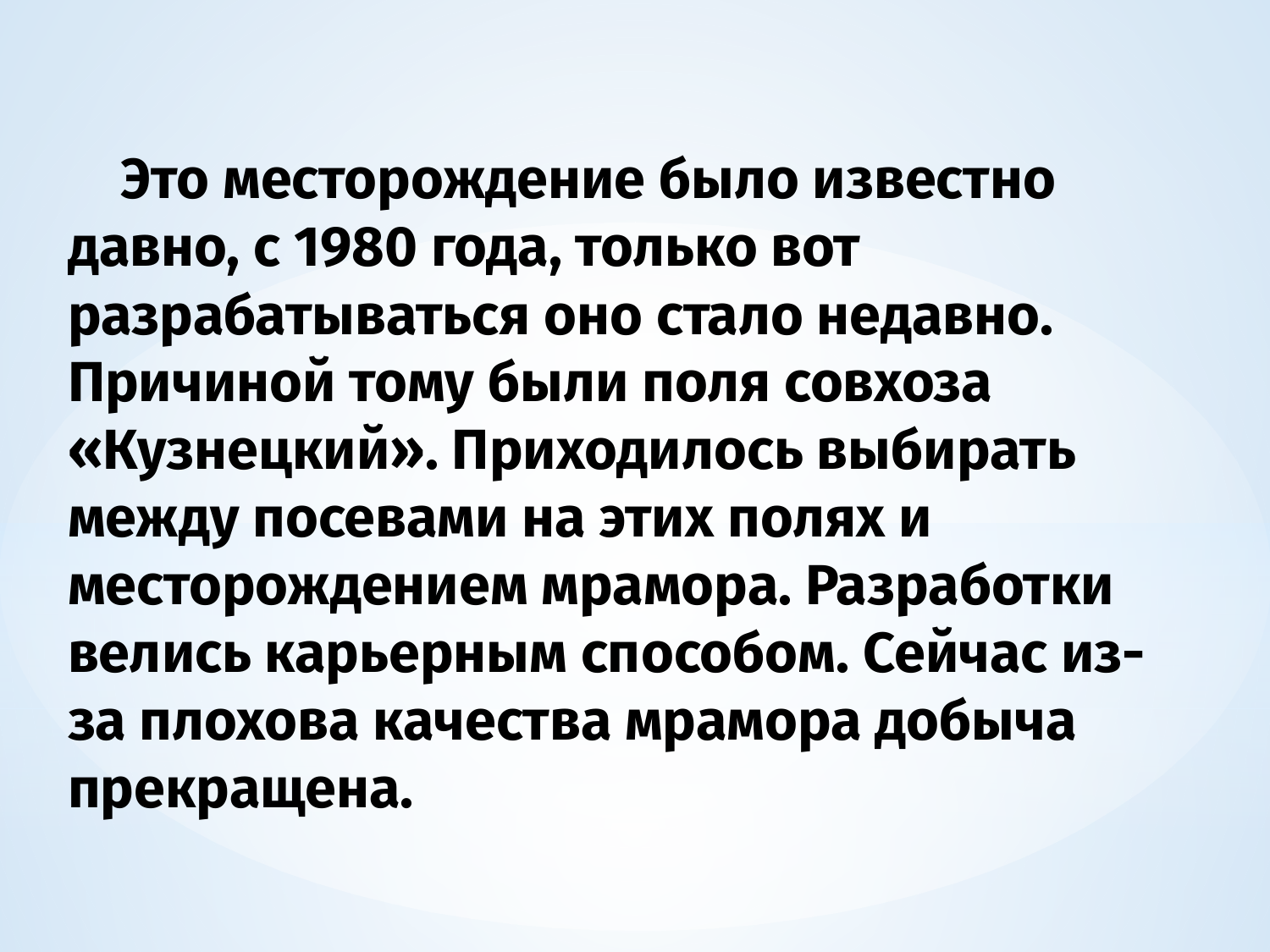

# Это месторождение было известно давно, с 1980 года, только вот разрабатываться оно стало недавно. Причиной тому были поля совхоза «Кузнецкий». Приходилось выбирать между посевами на этих полях и месторождением мрамора. Разработки велись карьерным способом. Сейчас из-за плохова качества мрамора добыча прекращена.